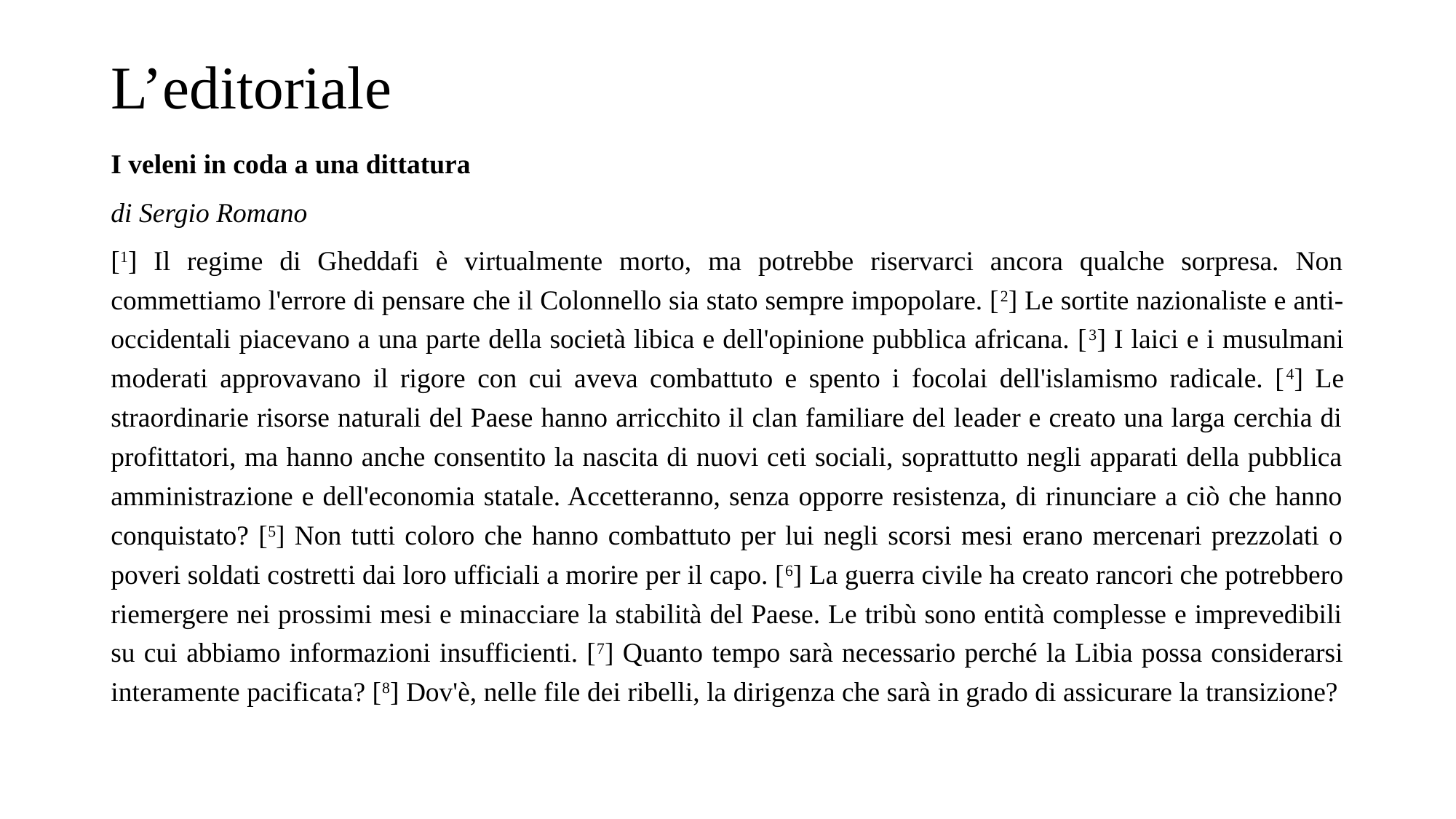

# L’editoriale
I veleni in coda a una dittatura
di Sergio Romano
[1] Il regime di Gheddafi è virtualmente morto, ma potrebbe riservarci ancora qualche sorpresa. Non commettiamo l'errore di pensare che il Colonnello sia stato sempre impopolare. [2] Le sortite nazionaliste e anti-occidentali piacevano a una parte della società libica e dell'opinione pubblica africana. [3] I laici e i musulmani moderati approvavano il rigore con cui aveva combattuto e spento i focolai dell'islamismo radicale. [4] Le straordinarie risorse naturali del Paese hanno arricchito il clan familiare del leader e creato una larga cerchia di profittatori, ma hanno anche consentito la nascita di nuovi ceti sociali, soprattutto negli apparati della pubblica amministrazione e dell'economia statale. Accetteranno, senza opporre resistenza, di rinunciare a ciò che hanno conquistato? [5] Non tutti coloro che hanno combattuto per lui negli scorsi mesi erano mercenari prezzolati o poveri soldati costretti dai loro ufficiali a morire per il capo. [6] La guerra civile ha creato rancori che potrebbero riemergere nei prossimi mesi e minacciare la stabilità del Paese. Le tribù sono entità complesse e imprevedibili su cui abbiamo informazioni insufficienti. [7] Quanto tempo sarà necessario perché la Libia possa considerarsi interamente pacificata? [8] Dov'è, nelle file dei ribelli, la dirigenza che sarà in grado di assicurare la transizione?